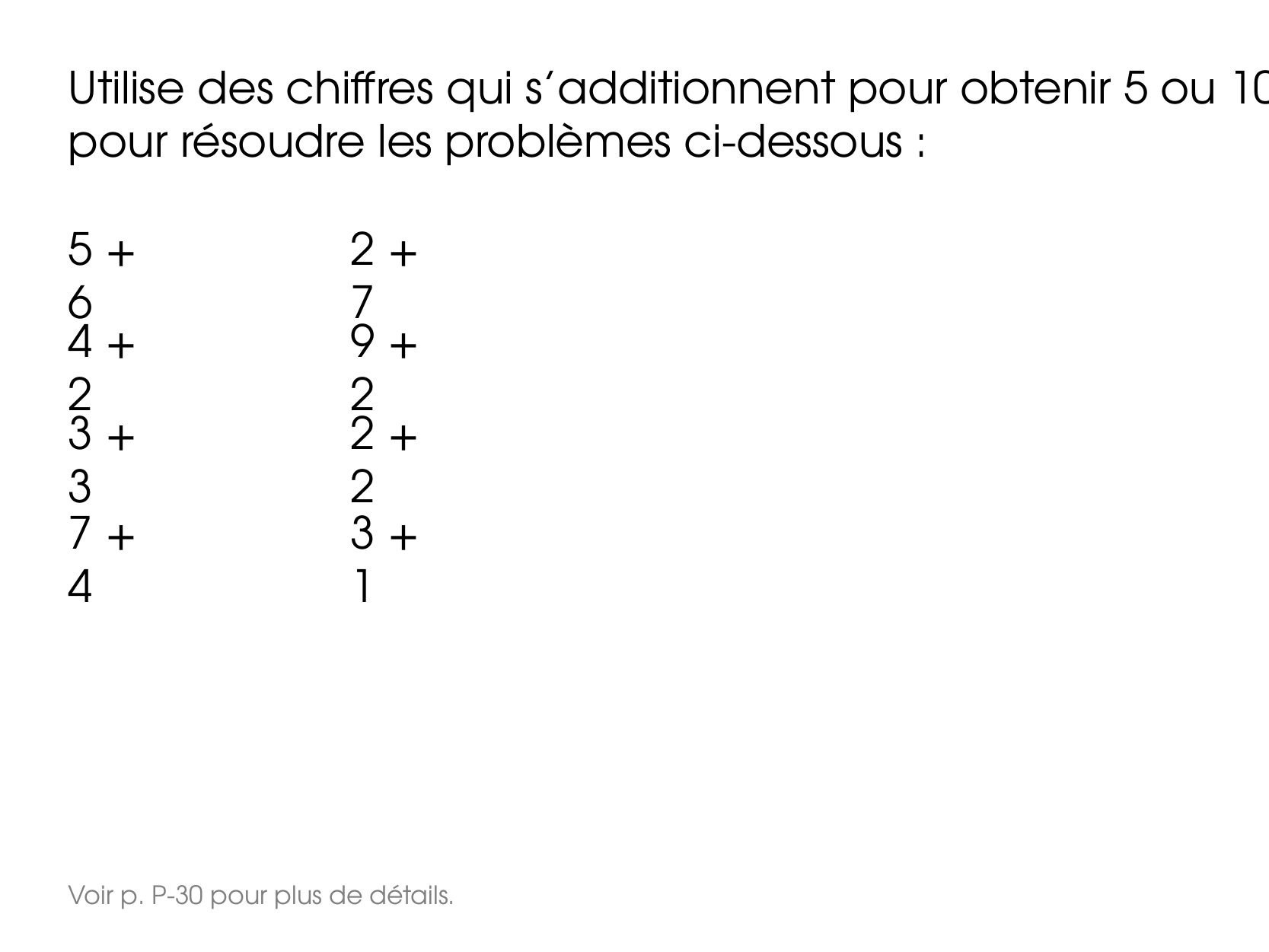

Utilise des chiffres qui s’additionnent pour obtenir 5 ou 10 pour résoudre les problèmes ci-dessous :
5 + 6
2 + 7
4 + 2
9 + 2
3 + 3
2 + 2
7 + 4
3 + 1
Voir p. P-30 pour plus de détails.